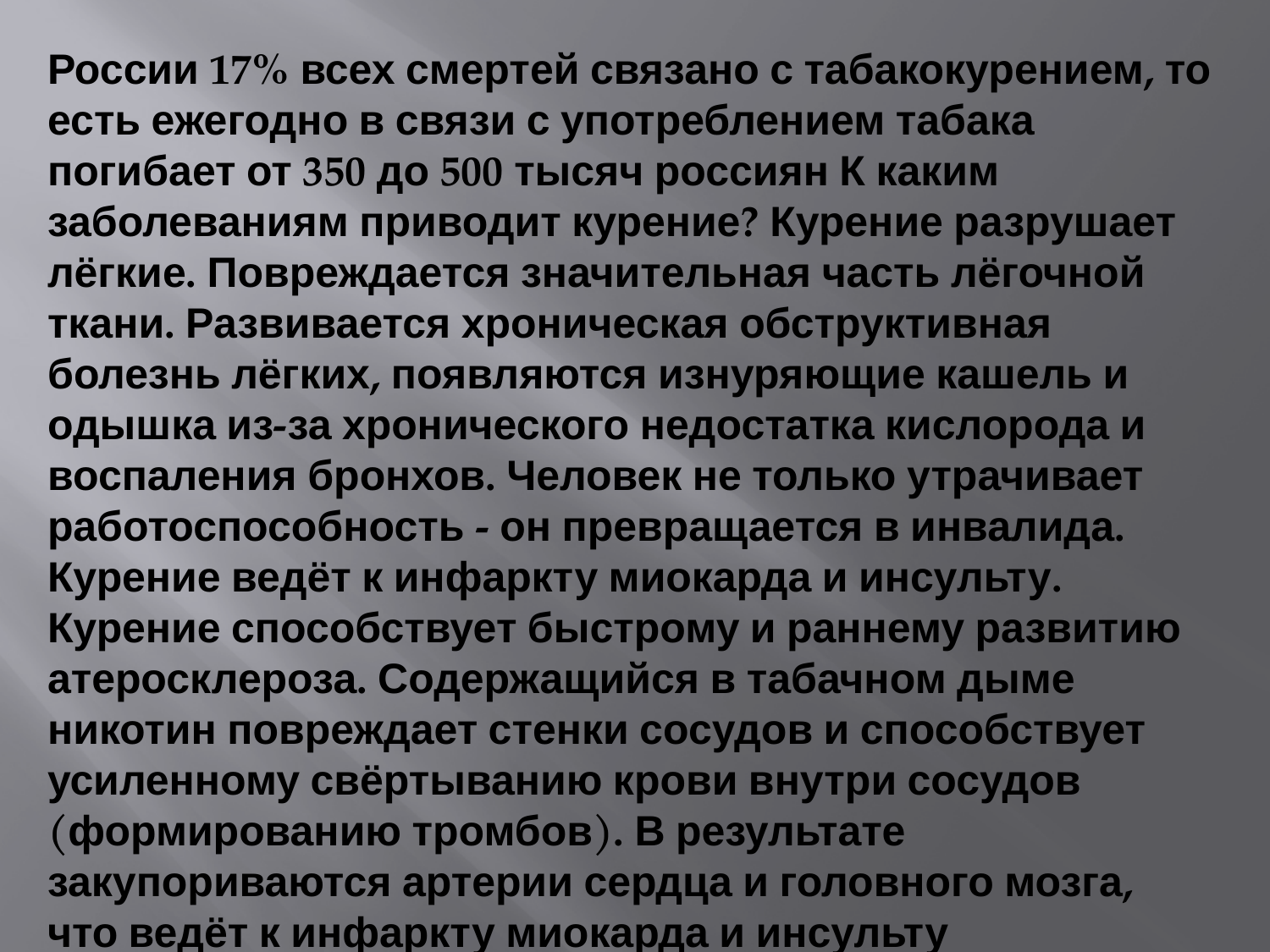

России 17% всех смертей связано с табакокурением, то есть ежегодно в связи с употреблением табака погибает от 350 до 500 тысяч россиян К каким заболеваниям приводит курение? Курение разрушает лёгкие. Повреждается значительная часть лёгочной ткани. Развивается хроническая обструктивная болезнь лёгких, появляются изнуряющие кашель и одышка из-за хронического недостатка кислорода и воспаления бронхов. Человек не только утрачивает работоспособность - он превращается в инвалида. Курение ведёт к инфаркту миокарда и инсульту. Курение способствует быстрому и раннему развитию атеросклероза. Содержащийся в табачном дыме никотин повреждает стенки сосудов и способствует усиленному свёртыванию крови внутри сосудов (формированию тромбов). В результате закупориваются артерии сердца и головного мозга, что ведёт к инфаркту миокарда и инсульту